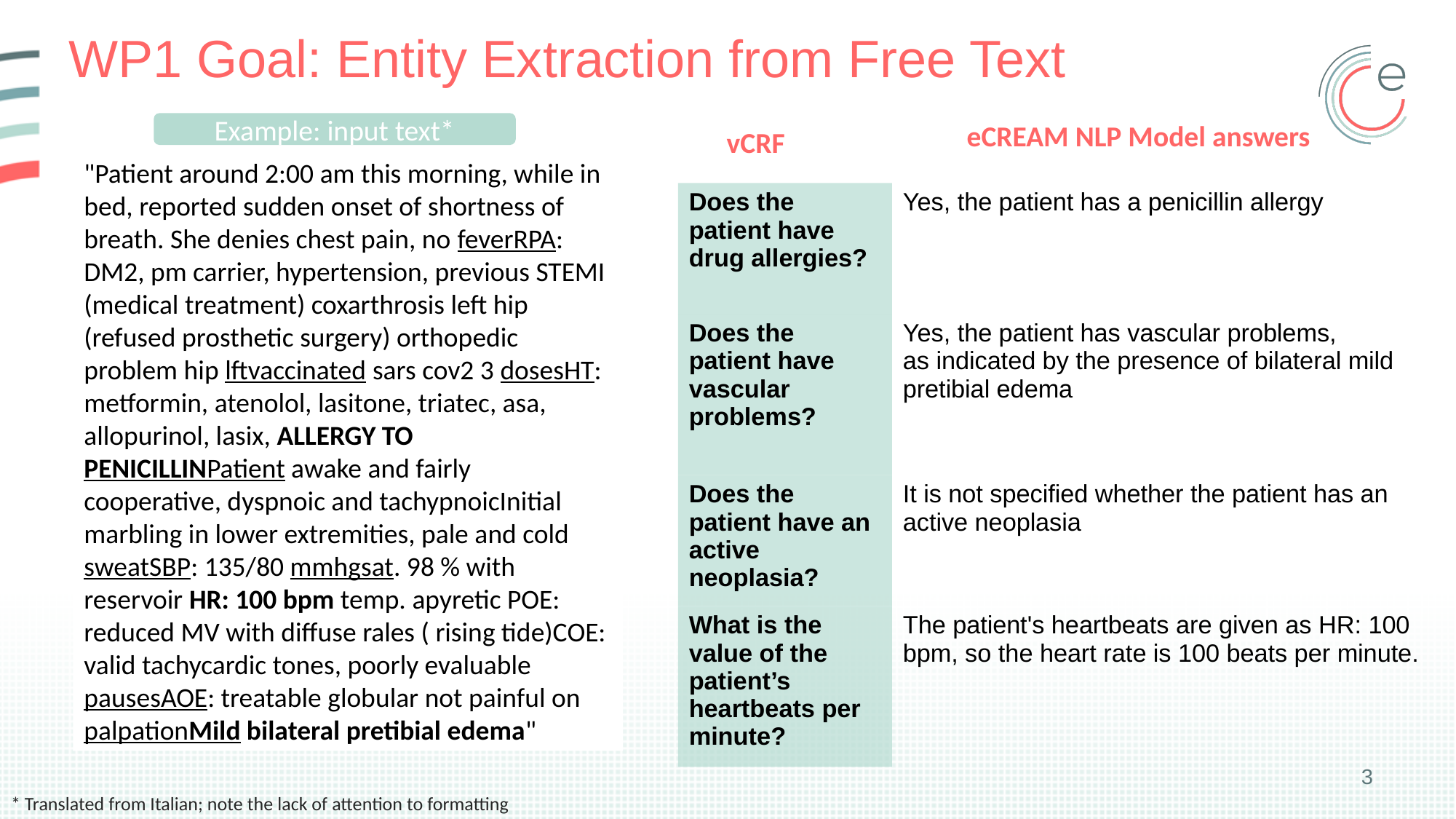

# WP1 Goal: Entity Extraction from Free Text
eCREAM NLP Model answers
Example: input text*
vCRF
"Patient around 2:00 am this morning, while in bed, reported sudden onset of shortness of breath. She denies chest pain, no feverRPA: DM2, pm carrier, hypertension, previous STEMI (medical treatment) coxarthrosis left hip (refused prosthetic surgery) orthopedic problem hip lftvaccinated sars cov2 3 dosesHT: metformin, atenolol, lasitone, triatec, asa, allopurinol, lasix, ALLERGY TO PENICILLINPatient awake and fairly cooperative, dyspnoic and tachypnoicInitial marbling in lower extremities, pale and cold sweatSBP: 135/80 mmhgsat. 98 % with reservoir HR: 100 bpm temp. apyretic POE: reduced MV with diffuse rales ( rising tide)COE: valid tachycardic tones, poorly evaluable pausesAOE: treatable globular not painful on palpationMild bilateral pretibial edema"
| Does the patient have drug allergies? | Yes, the patient has a penicillin allergy |
| --- | --- |
| Does the patient have vascular problems? | Yes, the patient has vascular problems, as indicated by the presence of bilateral mild pretibial edema |
| Does the patient have an active neoplasia? | It is not specified whether the patient has an active neoplasia |
| What is the value of the patient’s heartbeats per minute? | The patient's heartbeats are given as HR: 100 bpm, so the heart rate is 100 beats per minute. |
* Translated from Italian; note the lack of attention to formatting